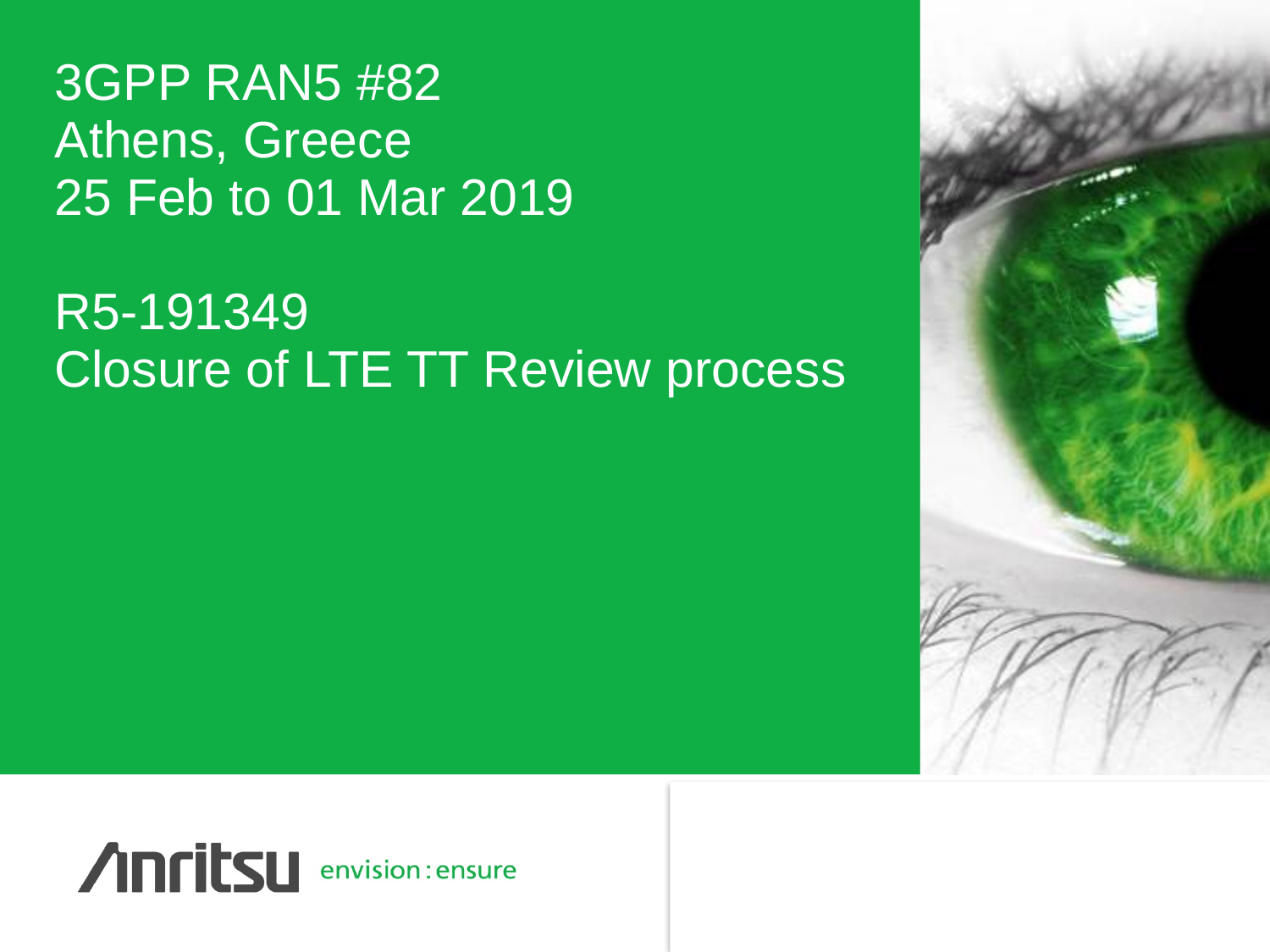

# 3GPP RAN5 #82 Athens, Greece 25 Feb to 01 Mar 2019 R5-191349 Closure of LTE TT Review process